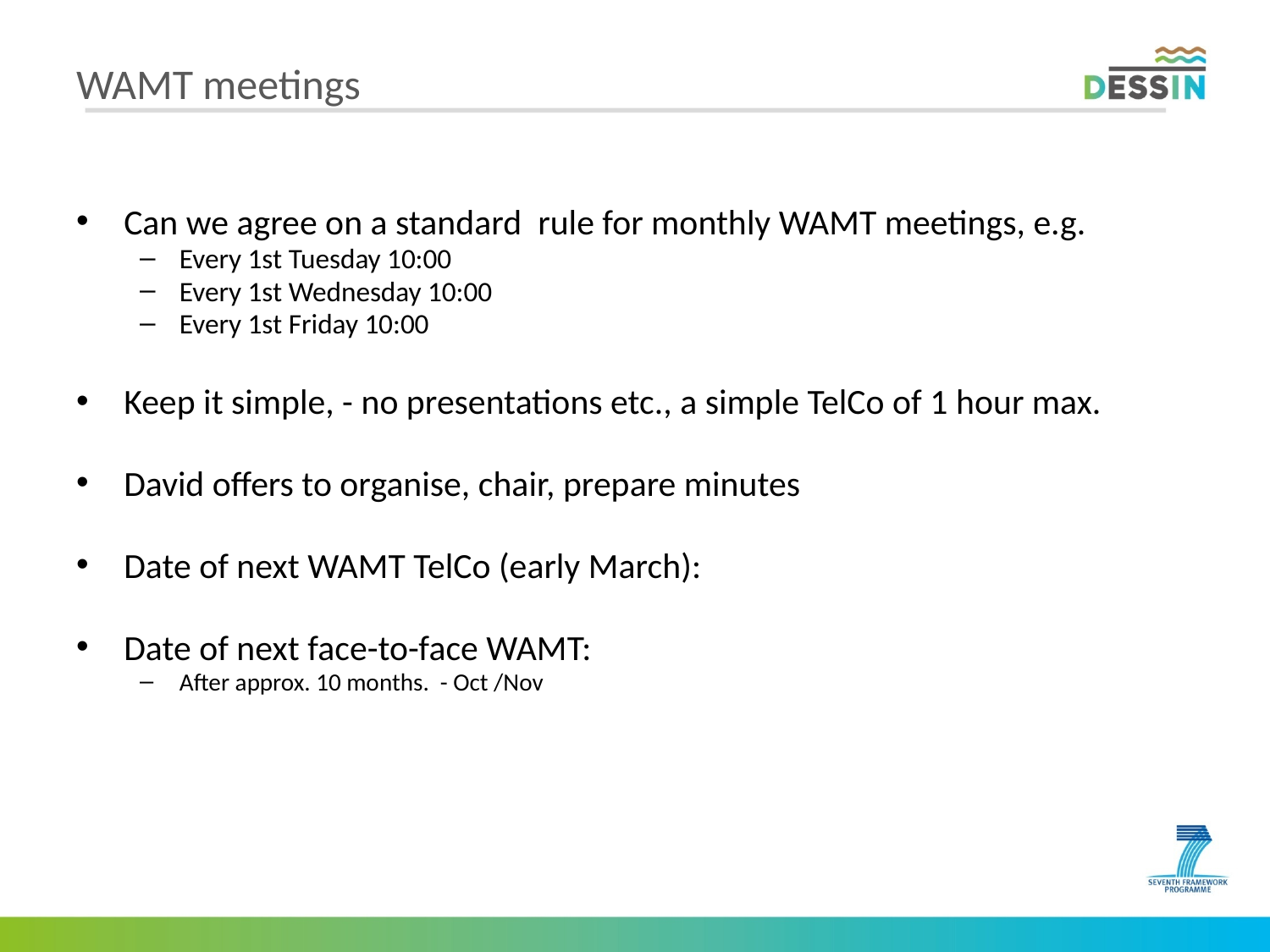

# WAMT meetings

Can we agree on a standard  rule for monthly WAMT meetings, e.g.
Every 1st Tuesday 10:00
Every 1st Wednesday 10:00
Every 1st Friday 10:00

Keep it simple, - no presentations etc., a simple TelCo of 1 hour max.

David offers to organise, chair, prepare minutes

Date of next WAMT TelCo (early March):

Date of next face-to-face WAMT:
After approx. 10 months.  - Oct /Nov